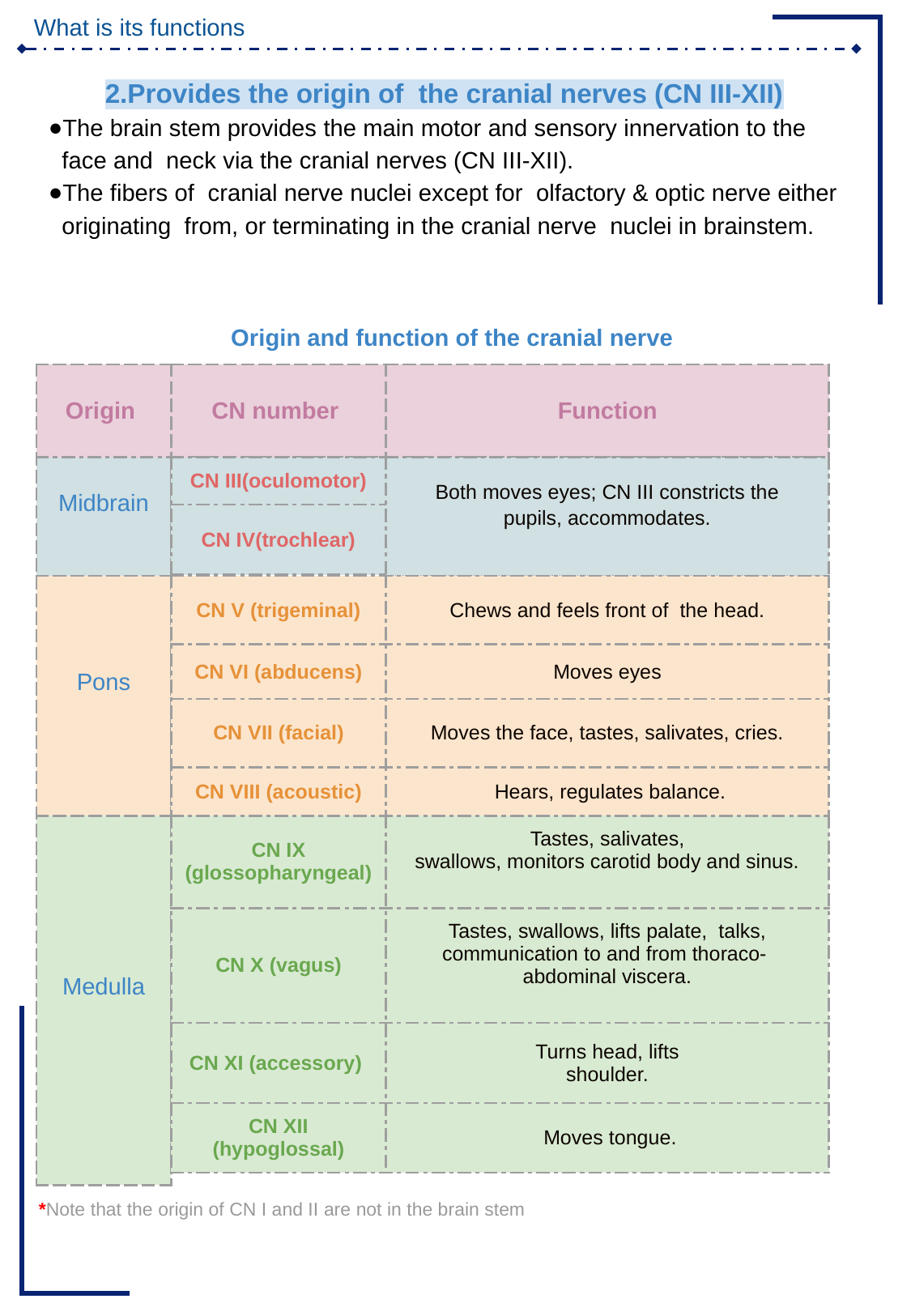

2.Provides the origin of  the cranial nerves (CN III-XII)
The brain stem provides the main motor and sensory innervation to the face and  neck via the cranial nerves (CN III-XII).
The fibers of  cranial nerve nuclei except for  olfactory & optic nerve either originating  from, or terminating in the cranial nerve  nuclei in brainstem.

Origin and function of the cranial nerve

| Origin |
| --- |
| Midbrain |
| Pons |
| Medulla |
| CN number |
| --- |
| Function |
| --- |
| CN III(oculomotor) |
| --- |
| CN IV(trochlear) |
| Both moves eyes; CN III constricts the pupils, accommodates. |
| --- |
| CN V (trigeminal) | Chews and feels front of the head. |
| --- | --- |
| CN VI (abducens) | Moves eyes |
| CN VII (facial) | Moves the face, tastes, salivates, cries. |
| CN VIII (acoustic) | Hears, regulates balance. |
| CN IX (glossopharyngeal) | Tastes, salivates, swallows, monitors carotid body and sinus. |
| --- | --- |
| CN X (vagus) | Tastes, swallows, lifts palate, talks, communication to and from thoraco- abdominal viscera. |
| CN XI (accessory) | Turns head, lifts shoulder. |
| CN XII (hypoglossal) | Moves tongue. |
*Note that the origin of CN I and II are not in the brain stem